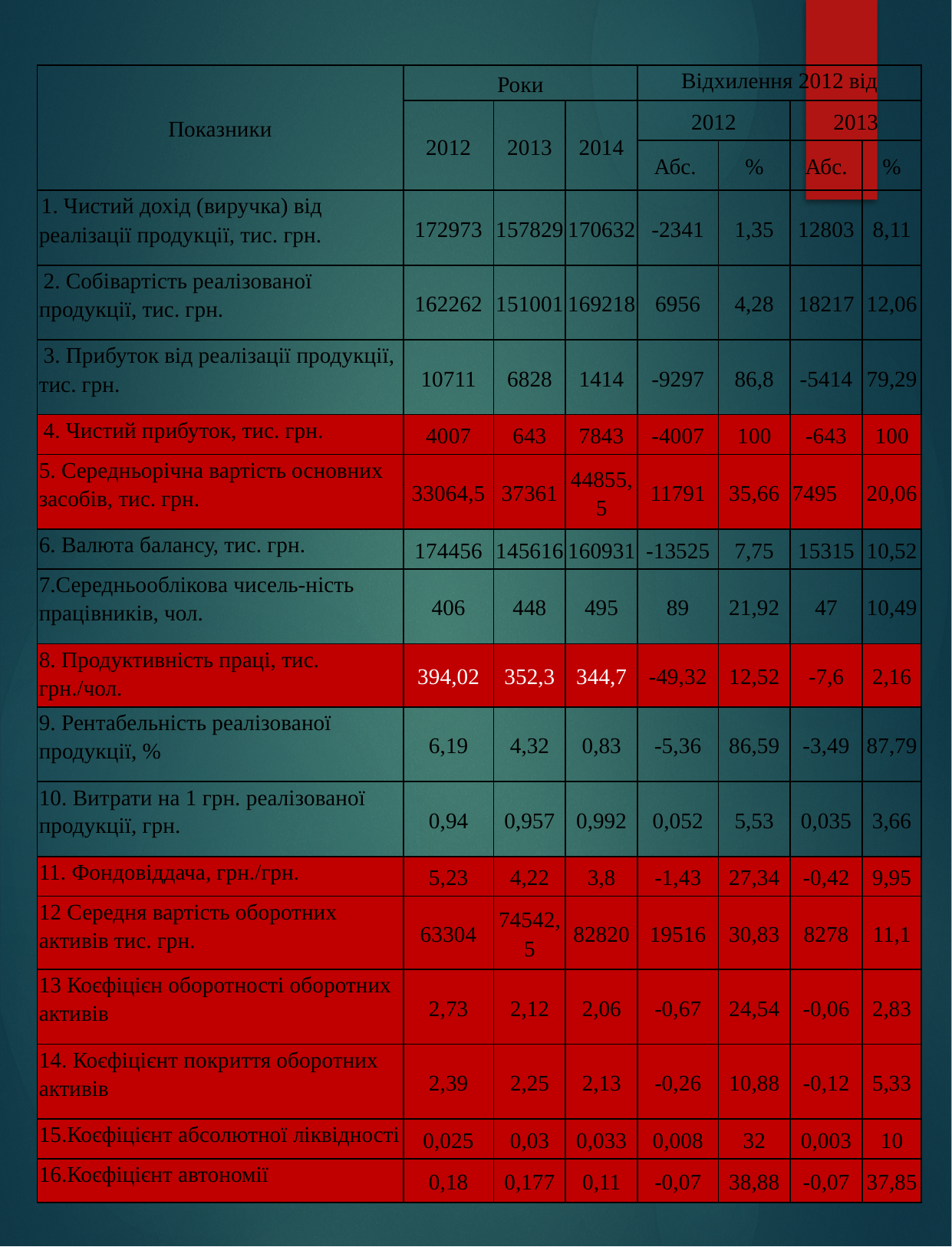

| Показники | Роки |  |  | Відхилення 2012 від |  |  |  |
| --- | --- | --- | --- | --- | --- | --- | --- |
|  | 2012 | 2013 | 2014 | 2012 |  | 2013 |  |
|  |  |  |  | Абс. | % | Абс. | % |
| 1. Чистий дохід (виручка) від реалізації продукції, тис. грн. | 172973 | 157829 | 170632 | -2341 | 1,35 | 12803 | 8,11 |
| 2. Собівартість реалізованої продукції, тис. грн. | 162262 | 151001 | 169218 | 6956 | 4,28 | 18217 | 12,06 |
| 3. Прибуток від реалізації продукції, тис. грн. | 10711 | 6828 | 1414 | -9297 | 86,8 | -5414 | 79,29 |
| 4. Чистий прибуток, тис. грн. | 4007 | 643 | 7843 | -4007 | 100 | -643 | 100 |
| 5. Середньорічна вартість основних засобів, тис. грн. | 33064,5 | 37361 | 44855,5 | 11791 | 35,66 | 7495 | 20,06 |
| 6. Валюта балансу, тис. грн. | 174456 | 145616 | 160931 | -13525 | 7,75 | 15315 | 10,52 |
| 7.Середньооблікова чисель-ність працівників, чол. | 406 | 448 | 495 | 89 | 21,92 | 47 | 10,49 |
| 8. Продуктивність праці, тис. грн./чол. | 394,02 | 352,3 | 344,7 | -49,32 | 12,52 | -7,6 | 2,16 |
| 9. Рентабельність реалізованої продукції, % | 6,19 | 4,32 | 0,83 | -5,36 | 86,59 | -3,49 | 87,79 |
| 10. Витрати на 1 грн. реалізованої продукції, грн. | 0,94 | 0,957 | 0,992 | 0,052 | 5,53 | 0,035 | 3,66 |
| 11. Фондовіддача, грн./грн. | 5,23 | 4,22 | 3,8 | -1,43 | 27,34 | -0,42 | 9,95 |
| 12 Середня вартість оборотних активів тис. грн. | 63304 | 74542,5 | 82820 | 19516 | 30,83 | 8278 | 11,1 |
| 13 Коєфіцієн оборотності оборотних активів | 2,73 | 2,12 | 2,06 | -0,67 | 24,54 | -0,06 | 2,83 |
| 14. Коєфіцієнт покриття оборотних активів | 2,39 | 2,25 | 2,13 | -0,26 | 10,88 | -0,12 | 5,33 |
| 15.Коєфіцієнт абсолютної ліквідності | 0,025 | 0,03 | 0,033 | 0,008 | 32 | 0,003 | 10 |
| 16.Коєфіцієнт автономії | 0,18 | 0,177 | 0,11 | -0,07 | 38,88 | -0,07 | 37,85 |